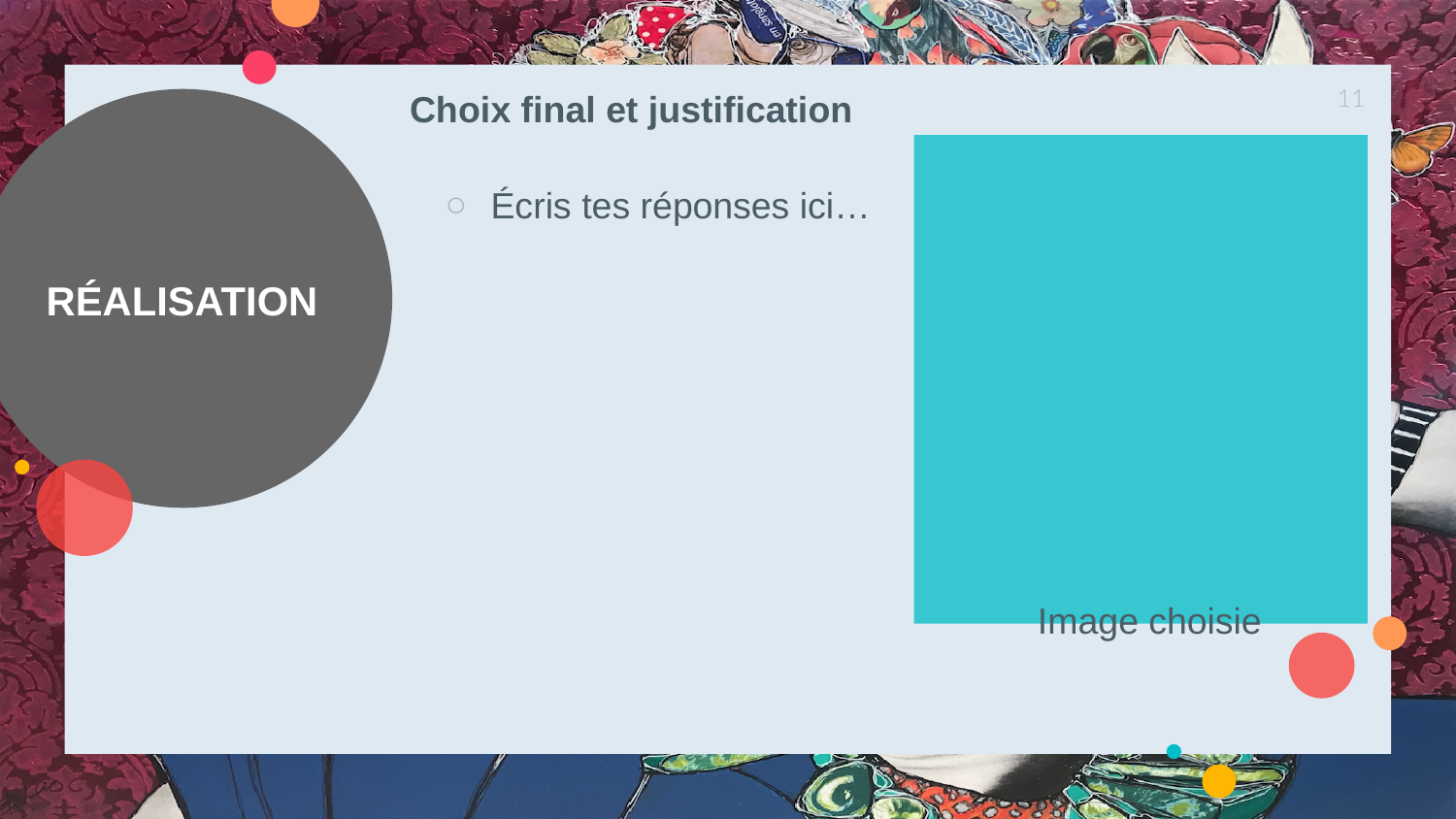

Choix final et justification

11

Écris tes réponses ici…
# RÉALISATION
Image choisie